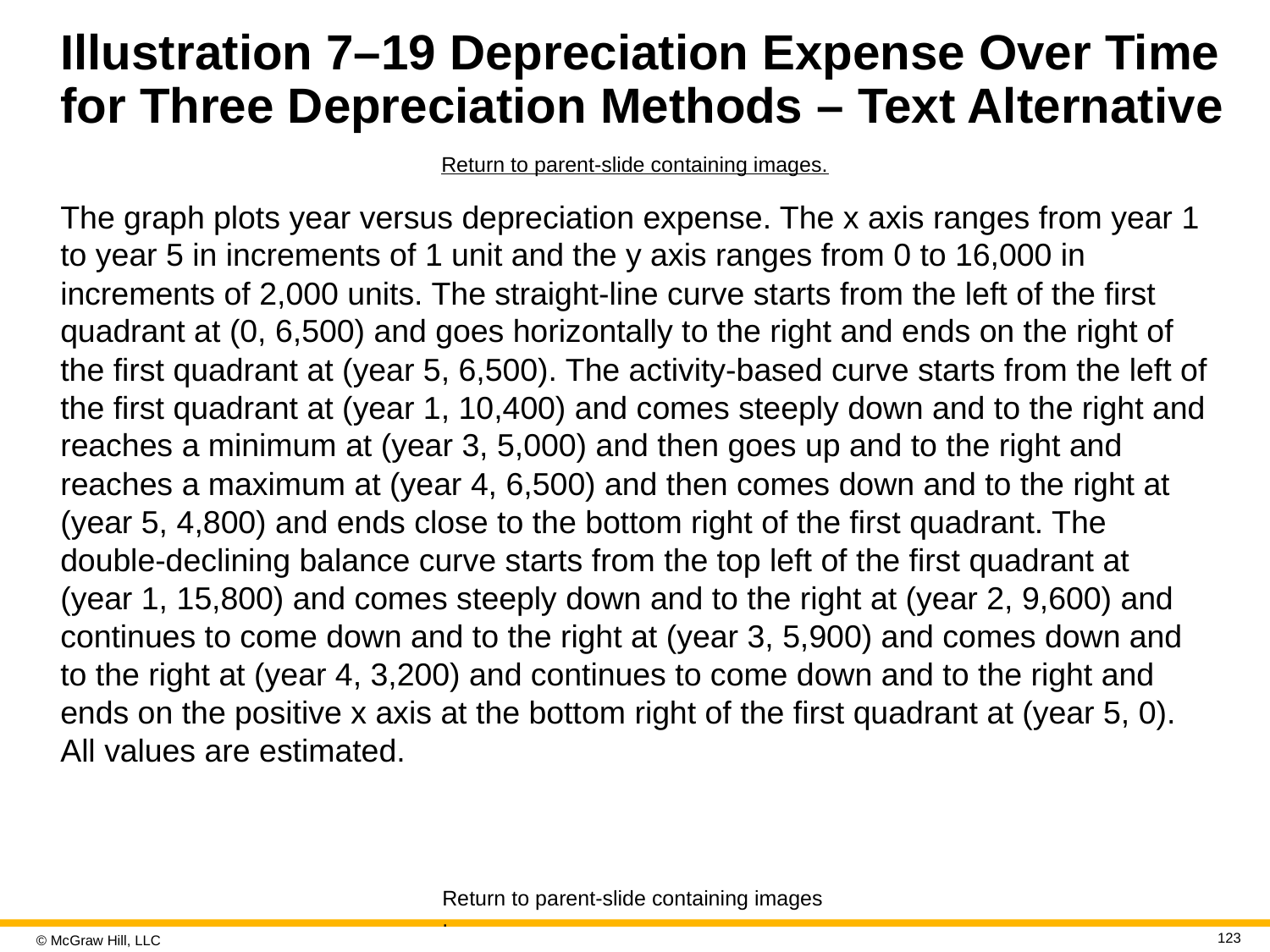

# Illustration 7–19 Depreciation Expense Over Time for Three Depreciation Methods – Text Alternative
Return to parent-slide containing images.
The graph plots year versus depreciation expense. The x axis ranges from year 1 to year 5 in increments of 1 unit and the y axis ranges from 0 to 16,000 in increments of 2,000 units. The straight-line curve starts from the left of the first quadrant at (0, 6,500) and goes horizontally to the right and ends on the right of the first quadrant at (year 5, 6,500). The activity-based curve starts from the left of the first quadrant at (year 1, 10,400) and comes steeply down and to the right and reaches a minimum at (year 3, 5,000) and then goes up and to the right and reaches a maximum at (year 4, 6,500) and then comes down and to the right at (year 5, 4,800) and ends close to the bottom right of the first quadrant. The double-declining balance curve starts from the top left of the first quadrant at (year 1, 15,800) and comes steeply down and to the right at (year 2, 9,600) and continues to come down and to the right at (year 3, 5,900) and comes down and to the right at (year 4, 3,200) and continues to come down and to the right and ends on the positive x axis at the bottom right of the first quadrant at (year 5, 0). All values are estimated.
Return to parent-slide containing images.
123